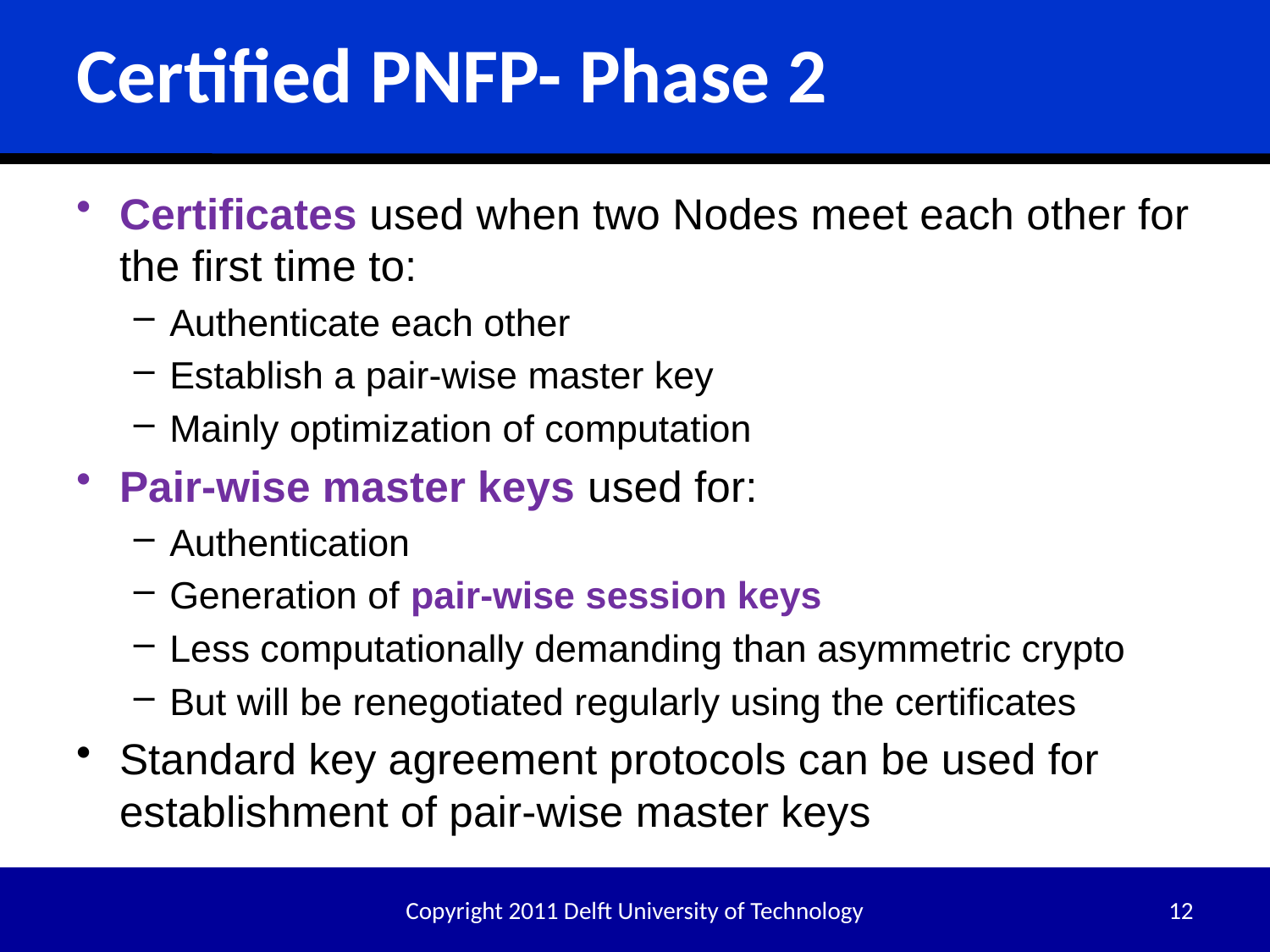

# Certified PNFP- Phase 2
Certificates used when two Nodes meet each other for the first time to:
Authenticate each other
Establish a pair-wise master key
Mainly optimization of computation
Pair-wise master keys used for:
Authentication
Generation of pair-wise session keys
Less computationally demanding than asymmetric crypto
But will be renegotiated regularly using the certificates
Standard key agreement protocols can be used for establishment of pair-wise master keys
Copyright 2011 Delft University of Technology
12